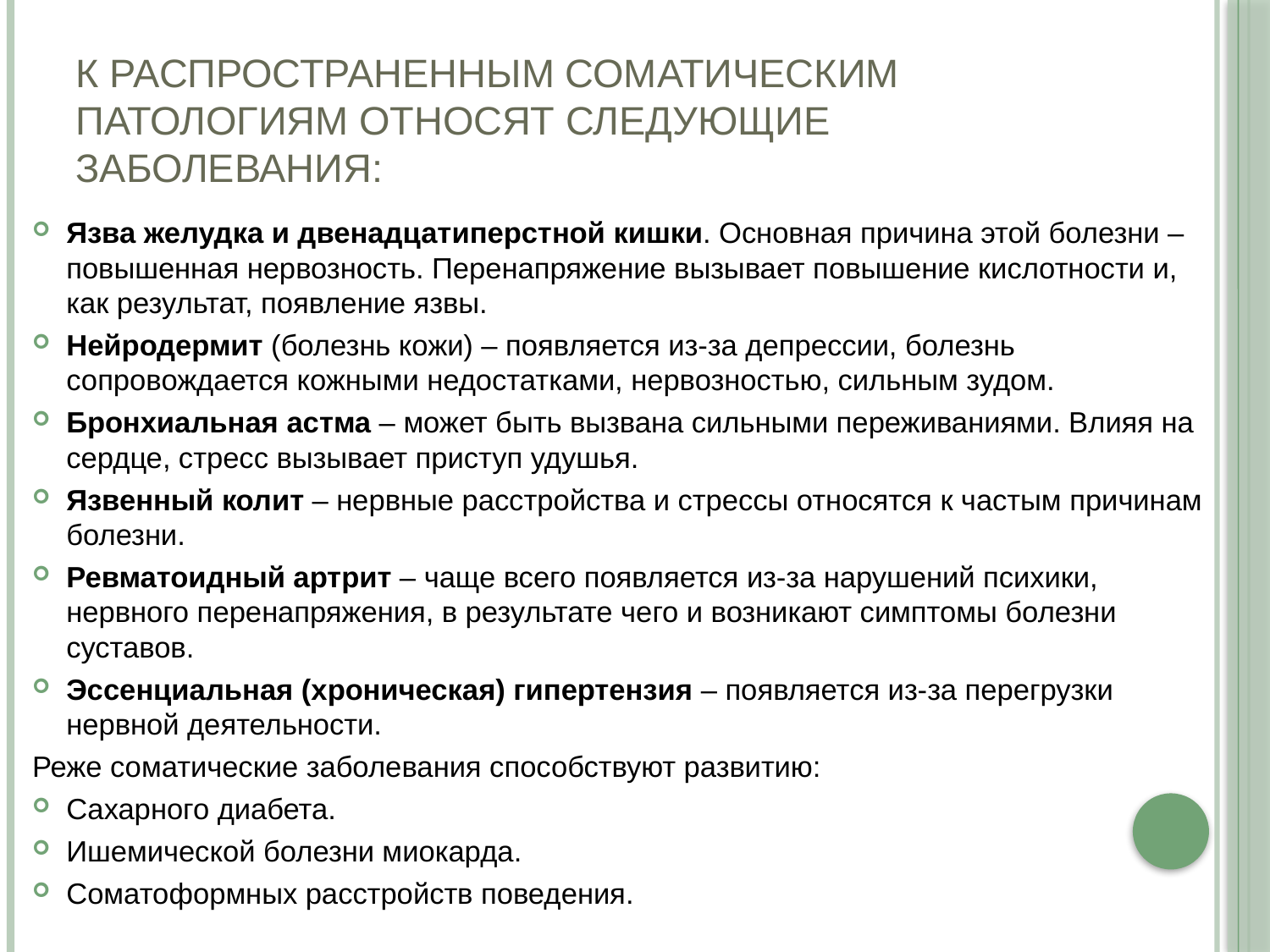

# К распространенным соматическим патологиям относят следующие заболевания:
Язва желудка и двенадцатиперстной кишки. Основная причина этой болезни – повышенная нервозность. Перенапряжение вызывает повышение кислотности и, как результат, появление язвы.
Нейродермит (болезнь кожи) – появляется из-за депрессии, болезнь сопровождается кожными недостатками, нервозностью, сильным зудом.
Бронхиальная астма – может быть вызвана сильными переживаниями. Влияя на сердце, стресс вызывает приступ удушья.
Язвенный колит – нервные расстройства и стрессы относятся к частым причинам болезни.
Ревматоидный артрит – чаще всего появляется из-за нарушений психики, нервного перенапряжения, в результате чего и возникают симптомы болезни суставов.
Эссенциальная (хроническая) гипертензия – появляется из-за перегрузки нервной деятельности.
Реже соматические заболевания способствуют развитию:
Сахарного диабета.
Ишемической болезни миокарда.
Соматоформных расстройств поведения.